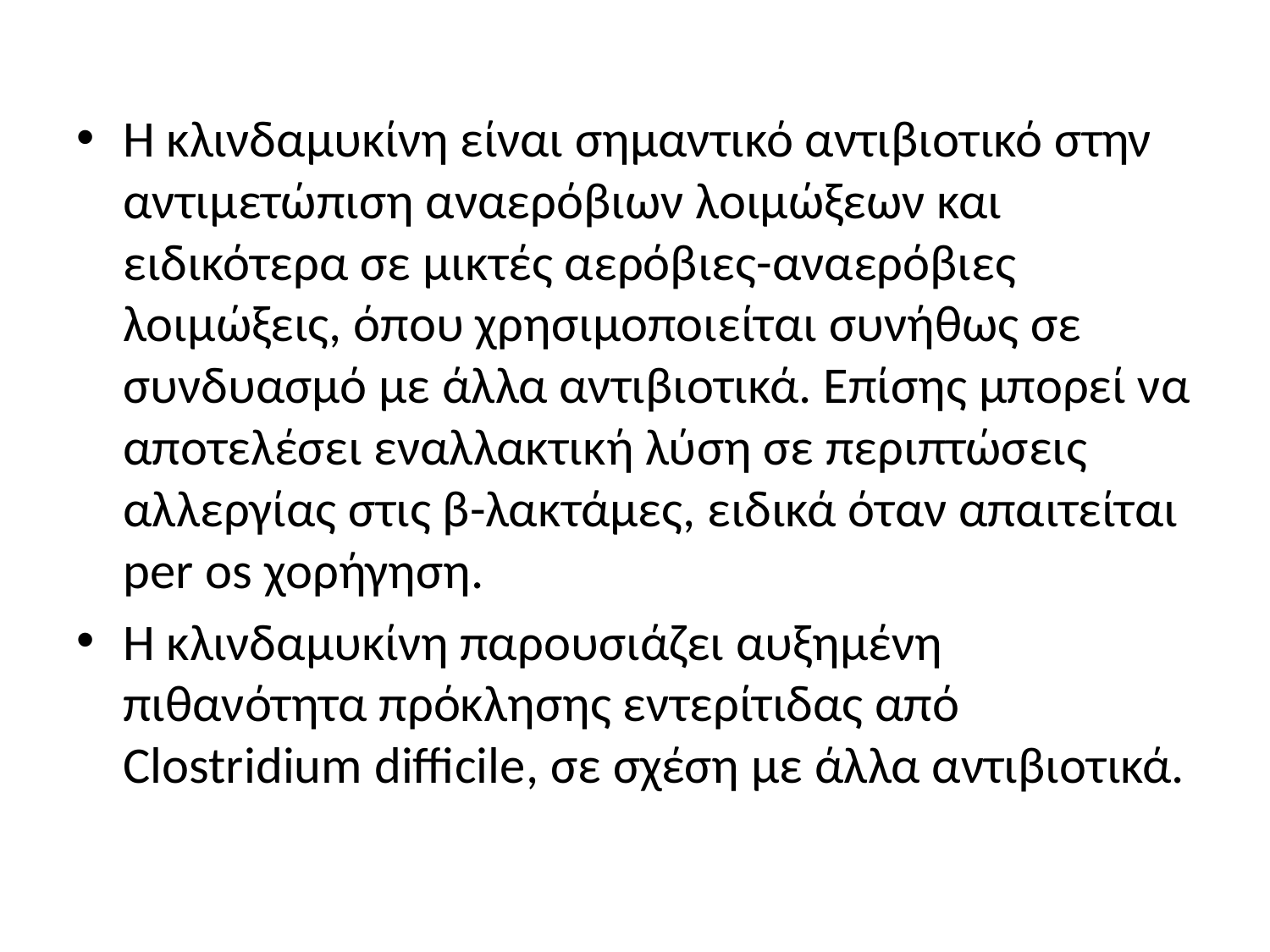

Η κλινδαμυκίνη είναι σημαντικό αντιβιοτικό στην αντιμετώπιση αναερόβιων λοιμώξεων και ειδικότερα σε μικτές αερόβιες-αναερόβιες λοιμώξεις, όπου χρησιμοποιείται συνήθως σε συνδυασμό με άλλα αντιβιοτικά. Επίσης μπορεί να αποτελέσει εναλλακτική λύση σε περιπτώσεις αλλεργίας στις β-λακτάμες, ειδικά όταν απαιτείται per os χορήγηση.
Η κλινδαμυκίνη παρουσιάζει αυξημένη πιθανότητα πρόκλησης εντερίτιδας από Clostridium difficile, σε σχέση με άλλα αντιβιοτικά.